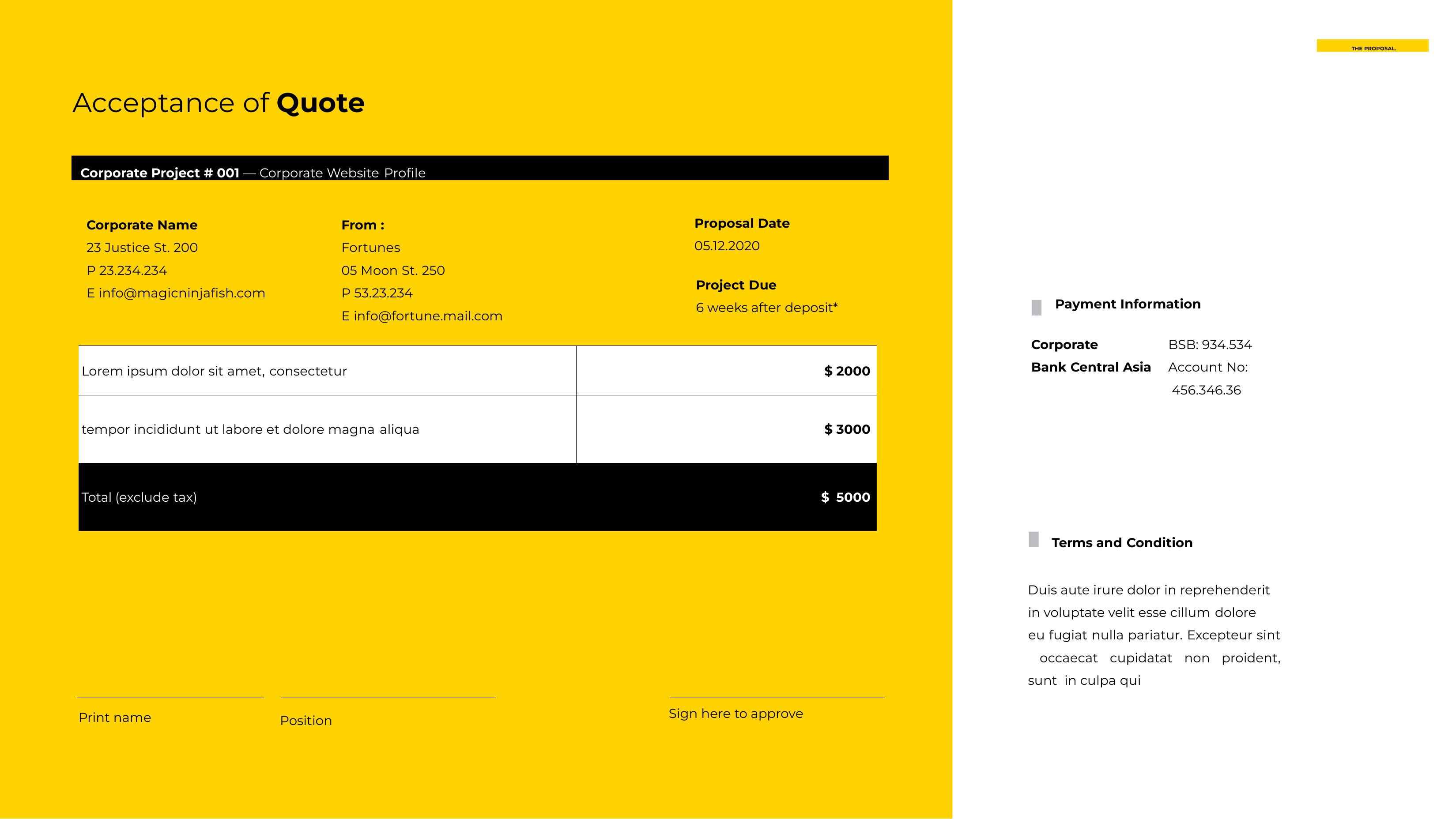

19

www.corporateproposal.com

THE PROPOSAL.
Acceptance of Quote
Corporate Project # 001 — Corporate Website Profile
Proposal Date
05.12.2020
Corporate Name
23 Justice St. 200
P 23.234.234
E info@magicninjafish.com
From :
Fortunes
05 Moon St. 250
P 53.23.234
E info@fortune.mail.com
Project Due
6 weeks after deposit*
Payment Information

Corporate
Bank Central Asia
BSB: 934.534
Account No:  456.346.36
| Lorem ipsum dolor sit amet, consectetur | $ 2000 |
| --- | --- |
| tempor incididunt ut labore et dolore magna aliqua | $ 3000 |
| Total (exclude tax) | $ 5000 |
Terms and Condition

Duis aute irure dolor in reprehenderit  in voluptate velit esse cillum dolore
eu fugiat nulla pariatur. Excepteur sint  occaecat cupidatat non proident, sunt  in culpa qui

Sign here to approve
Print name
Position